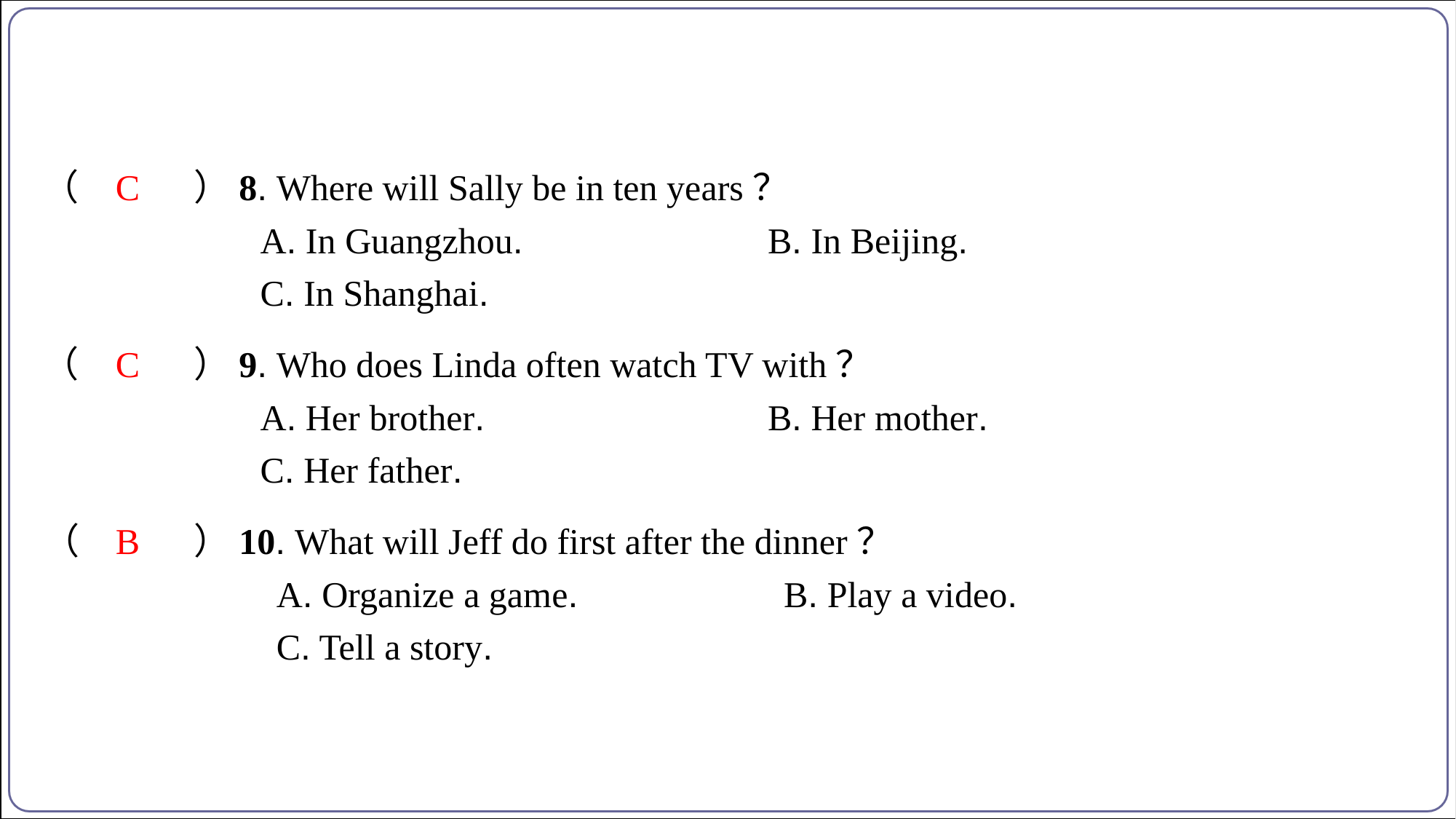

C
（　C　）8. Where will Sally be in ten years？
| A. In Guangzhou. | B. In Beijing. |
| --- | --- |
| C. In Shanghai. |  |
C
（　C　）9. Who does Linda often watch TV with？
| A. Her brother. | B. Her mother. |
| --- | --- |
| C. Her father. |  |
B
（　B　）10. What will Jeff do first after the dinner？
| A. Organize a game. | B. Play a video. |
| --- | --- |
| C. Tell a story. |  |